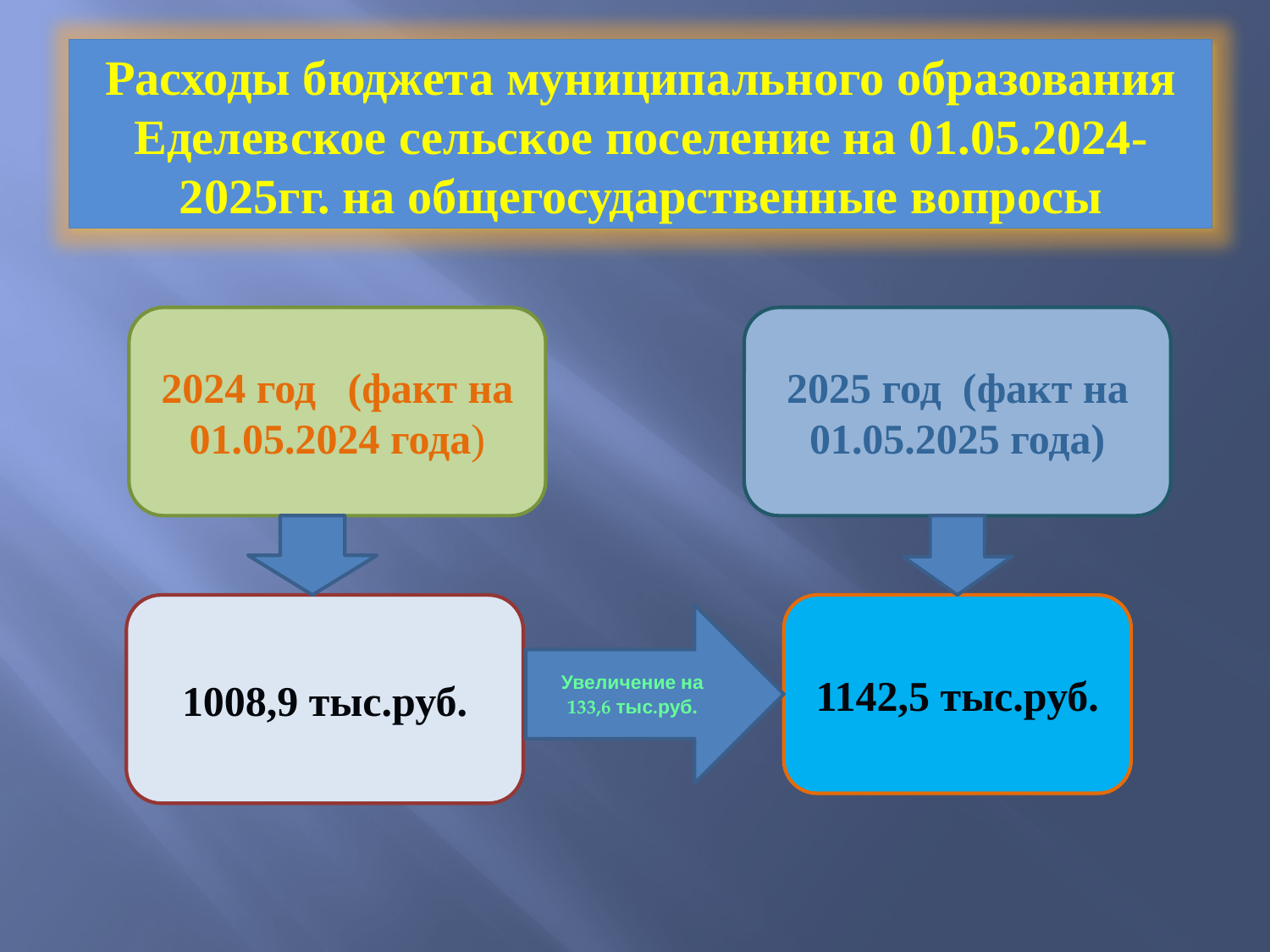

Расходы бюджета муниципального образования Еделевское сельское поселение на 01.05.2024-2025гг. на общегосударственные вопросы
2024 год   (факт на 01.05.2024 года)
2025 год  (факт на 01.05.2025 года)

1008,9 тыс.руб.
1142,5 тыс.руб.
Увеличение на 133,6 тыс.руб.